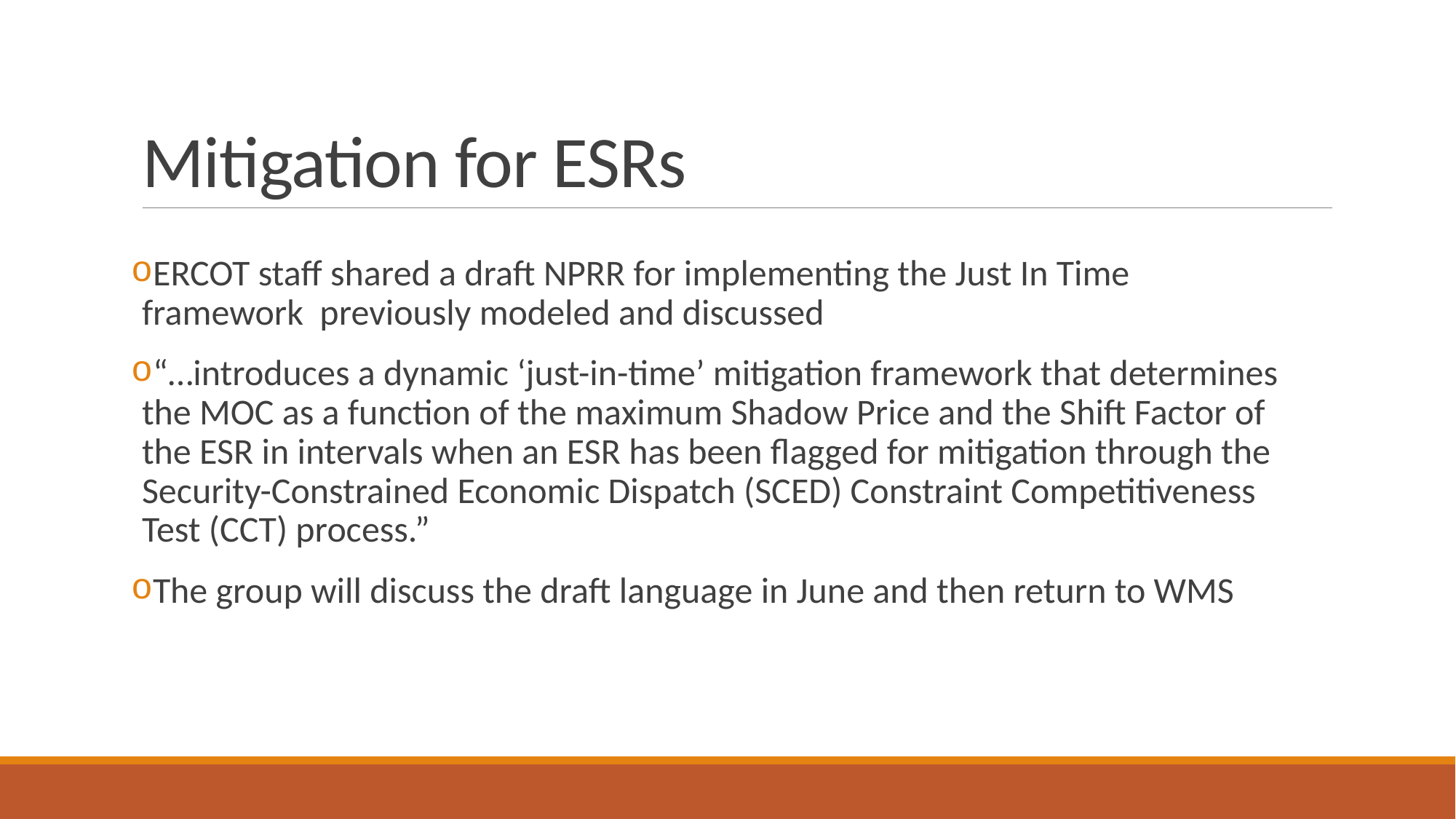

# Mitigation for ESRs
ERCOT staff shared a draft NPRR for implementing the Just In Time framework  previously modeled and discussed
“…introduces a dynamic ‘just-in-time’ mitigation framework that determines the MOC as a function of the maximum Shadow Price and the Shift Factor of the ESR in intervals when an ESR has been flagged for mitigation through the Security-Constrained Economic Dispatch (SCED) Constraint Competitiveness Test (CCT) process.”
The group will discuss the draft language in June and then return to WMS